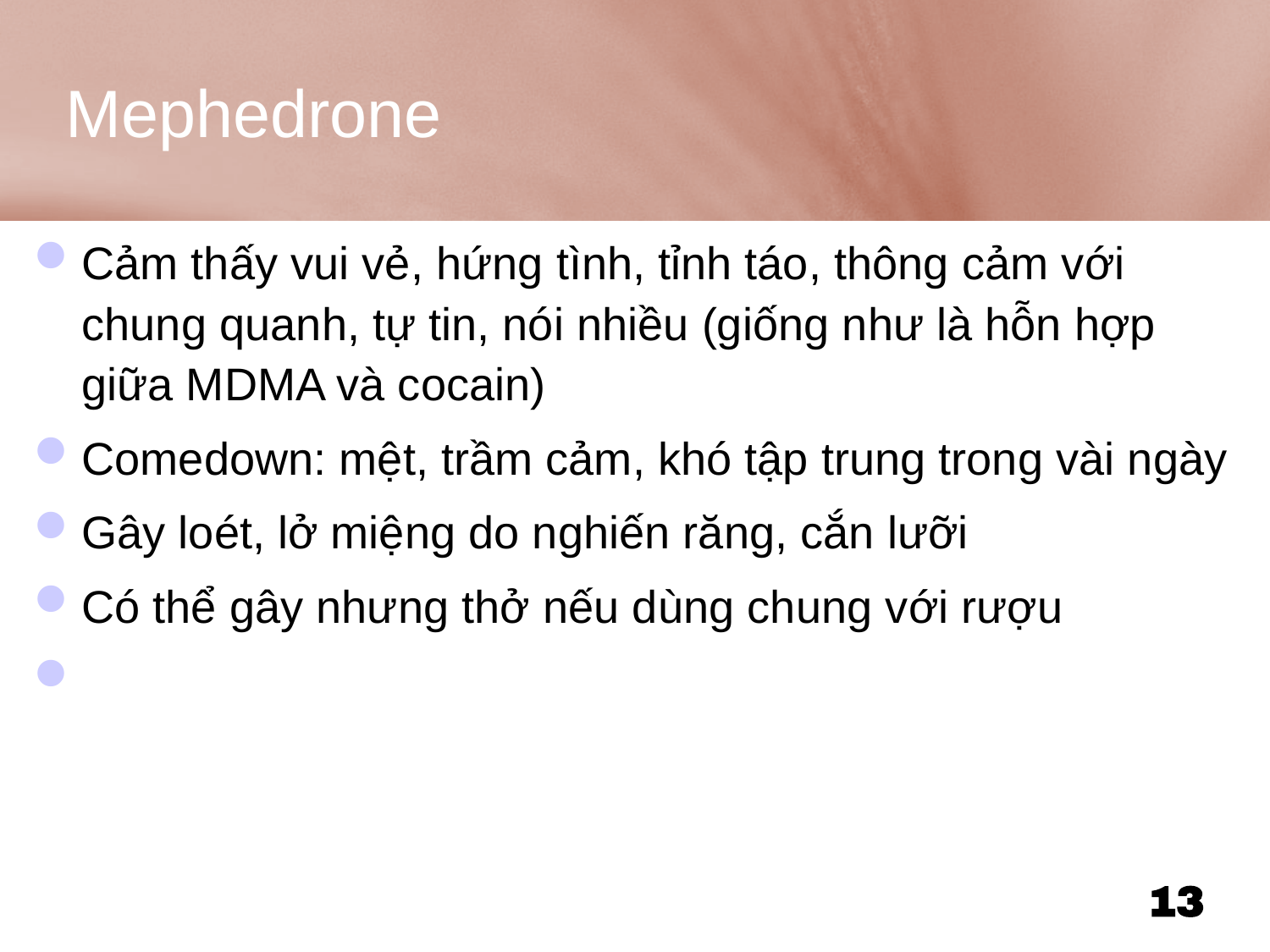

# Mephedrone
Cảm thấy vui vẻ, hứng tình, tỉnh táo, thông cảm với chung quanh, tự tin, nói nhiều (giống như là hỗn hợp giữa MDMA và cocain)
Comedown: mệt, trầm cảm, khó tập trung trong vài ngày
Gây loét, lở miệng do nghiến răng, cắn lưỡi
Có thể gây nhưng thở nếu dùng chung với rượu

13